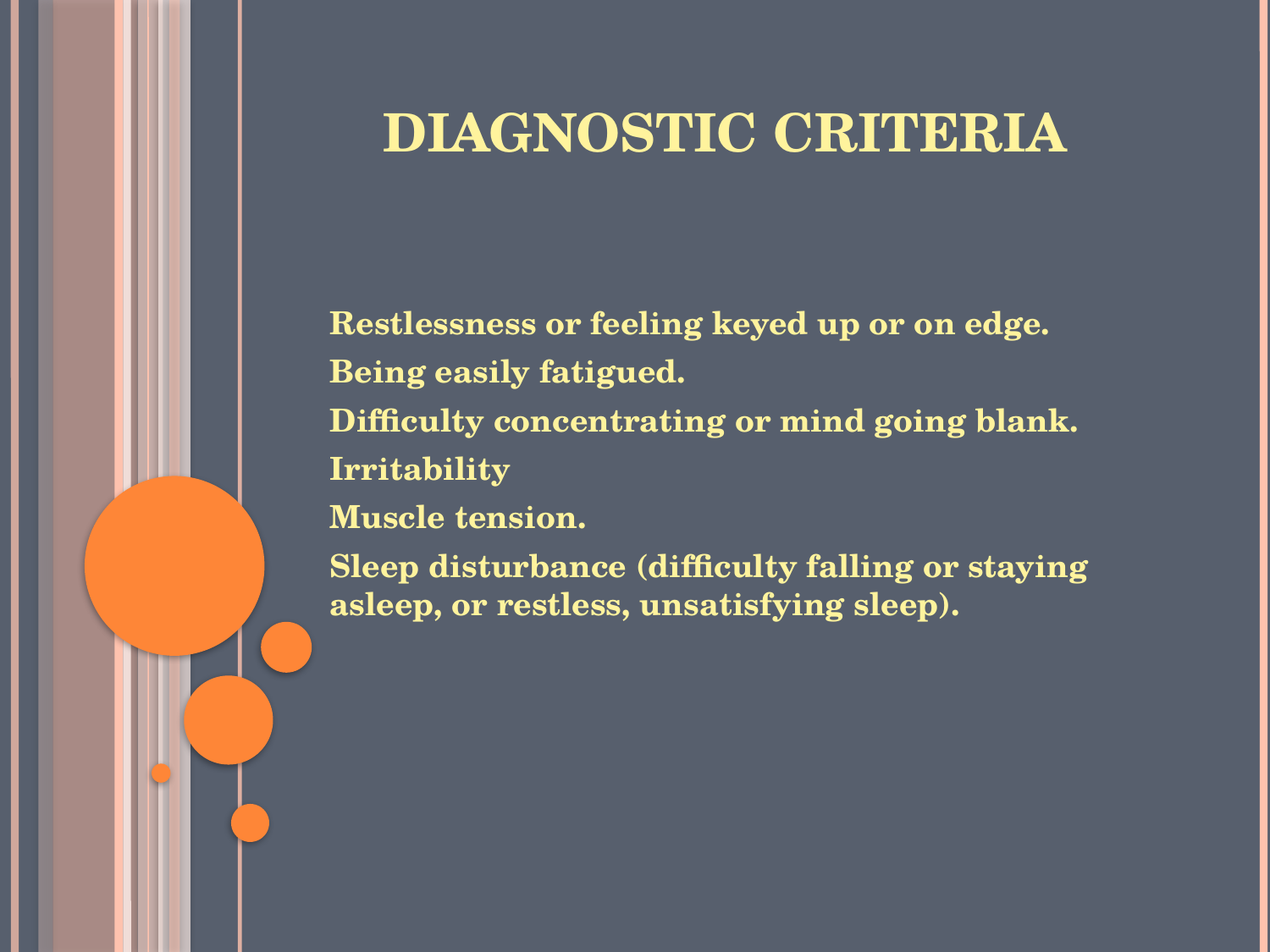

# Diagnostic criteria
Restlessness or feeling keyed up or on edge.
Being easily fatigued.
Difficulty concentrating or mind going blank.
Irritability
Muscle tension.
Sleep disturbance (difficulty falling or staying asleep, or restless, unsatisfying sleep).